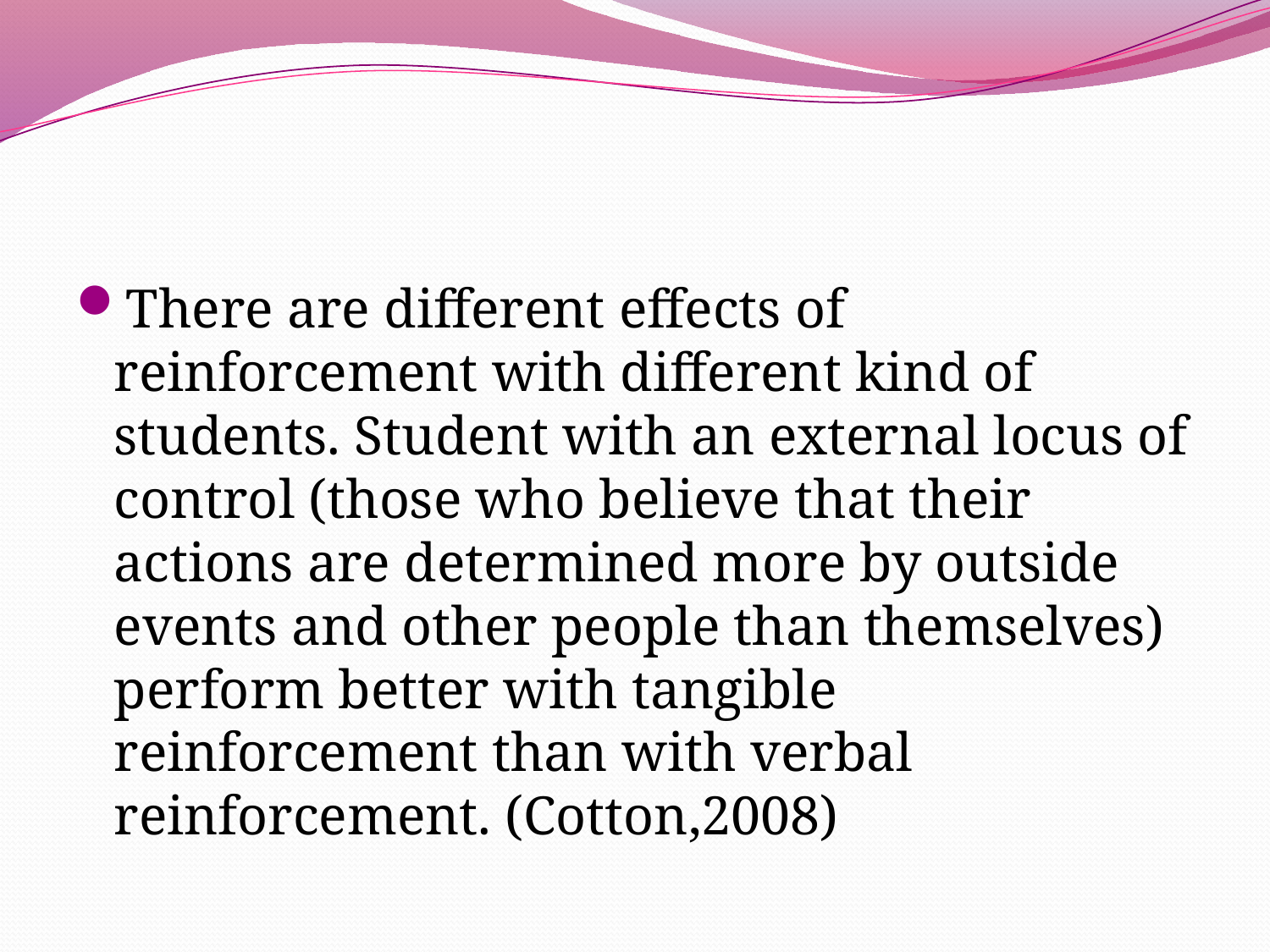

#
There are different effects of reinforcement with different kind of students. Student with an external locus of control (those who believe that their actions are determined more by outside events and other people than themselves) perform better with tangible reinforcement than with verbal reinforcement. (Cotton,2008)